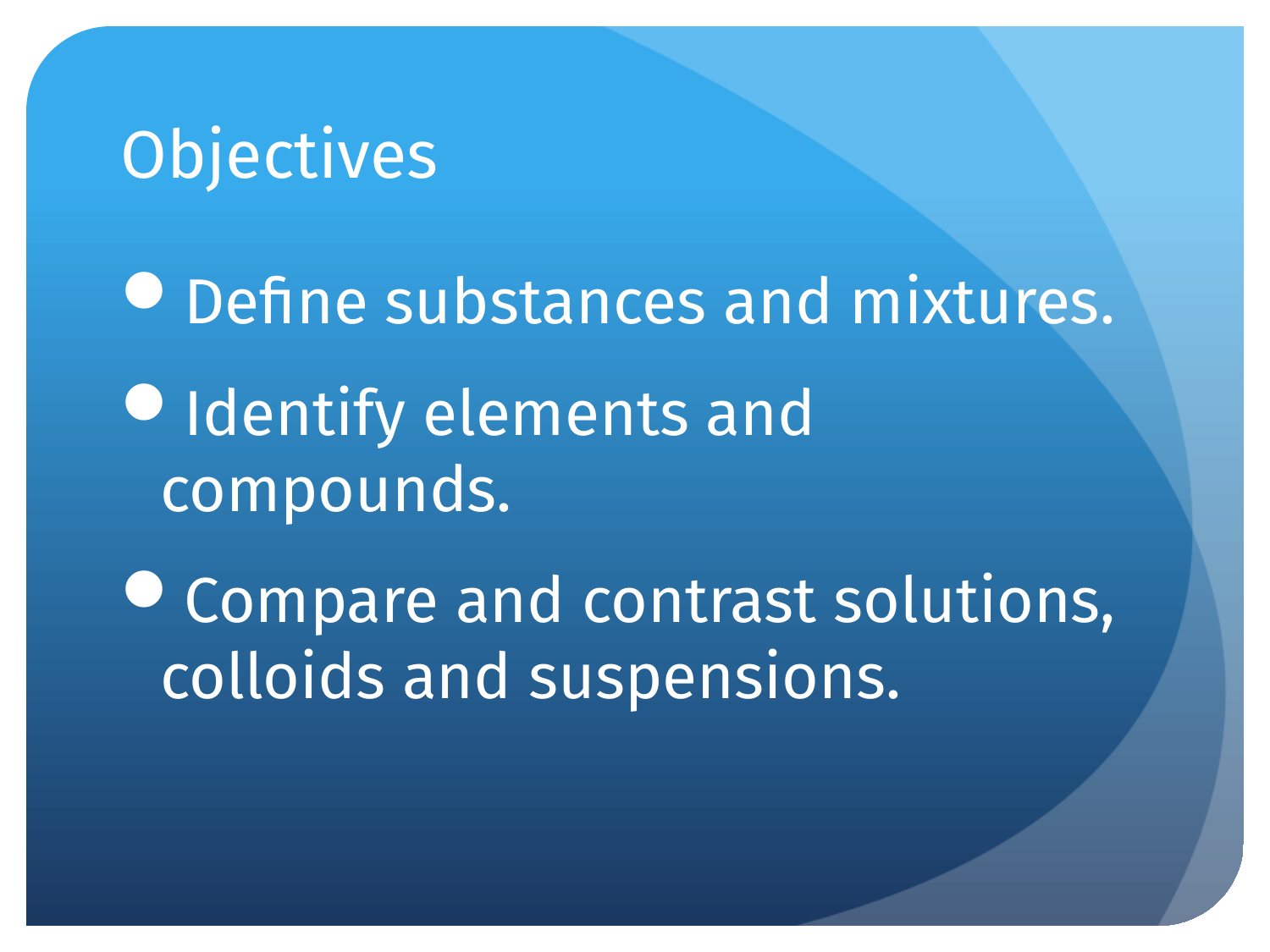

# Objectives
Define substances and mixtures.
Identify elements and compounds.
Compare and contrast solutions, colloids and suspensions.